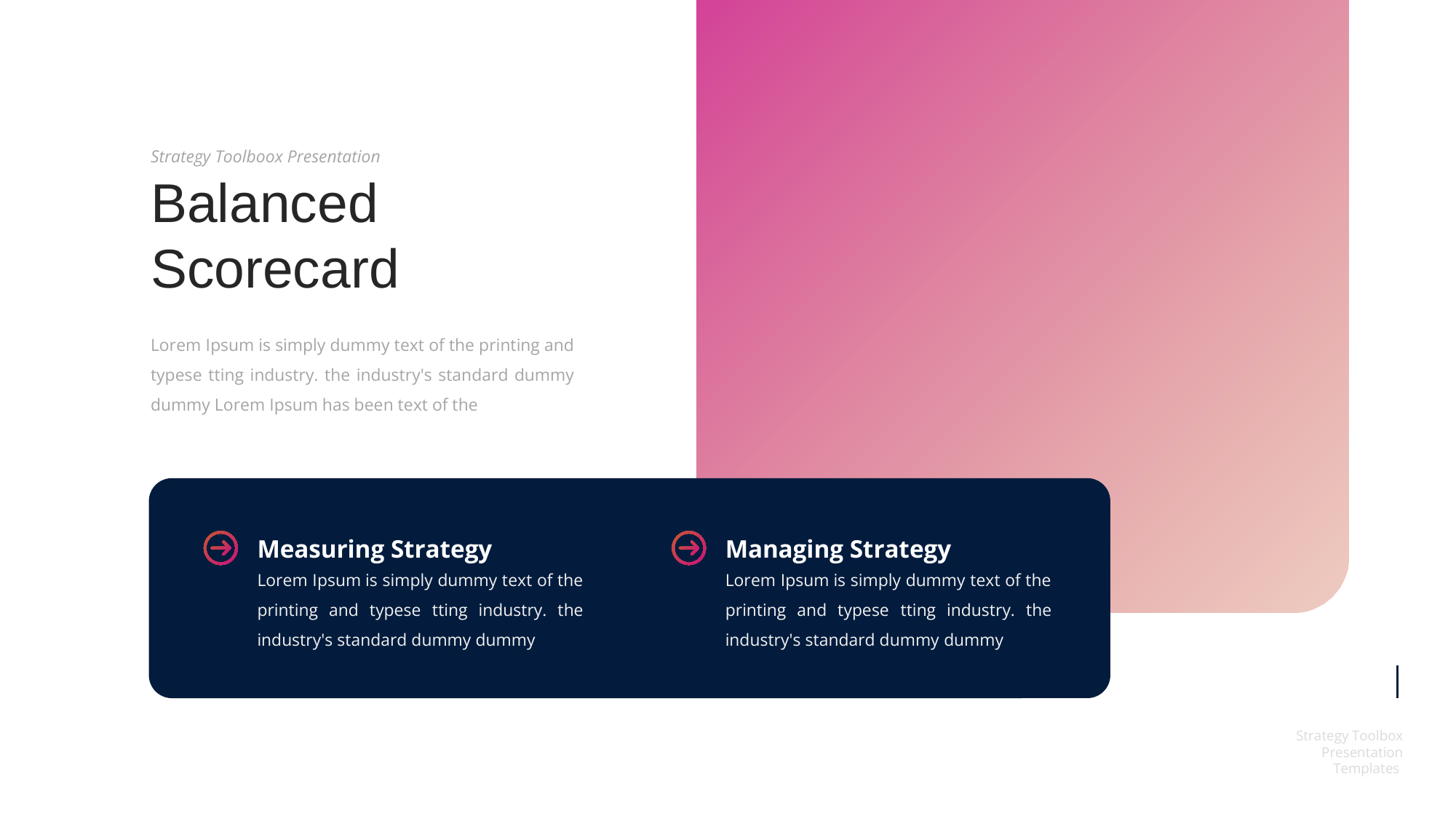

Strategy Toolboox Presentation
Balanced Scorecard
Lorem Ipsum is simply dummy text of the printing and typese tting industry. the industry's standard dummy dummy Lorem Ipsum has been text of the

Measuring Strategy
Managing Strategy

Lorem Ipsum is simply dummy text of the printing and typese tting industry. the industry's standard dummy dummy
Lorem Ipsum is simply dummy text of the printing and typese tting industry. the industry's standard dummy dummy
Strategy Toolbox Presentation Templates